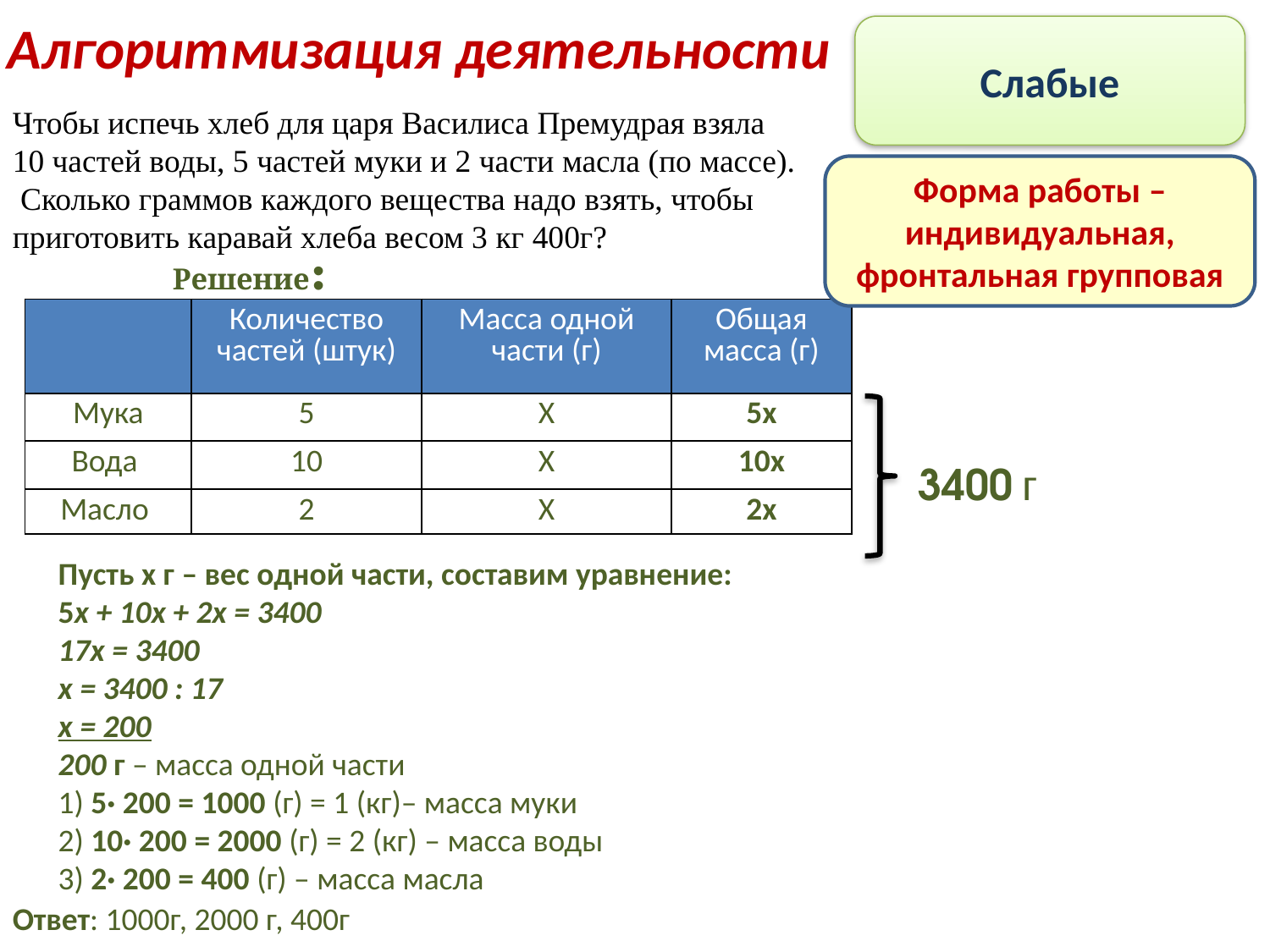

Алгоритмизация деятельности
Слабые
Чтобы испечь хлеб для царя Василиса Премудрая взяла 10 частей воды, 5 частей муки и 2 части масла (по массе).  Сколько граммов каждого вещества надо взять, чтобы приготовить каравай хлеба весом 3 кг 400г?
Форма работы – индивидуальная, фронтальная групповая
Решение:
|  | Количество частей (штук) | Масса одной части (г) | Общая масса (г) |
| --- | --- | --- | --- |
| Мука | 5 | Х | 5х |
| Вода | 10 | Х | 10х |
| Масло | 2 | Х | 2х |

3400 г
Пусть х г – вес одной части, составим уравнение:
5х + 10х + 2х = 3400
17х = 3400
х = 3400 : 17
х = 200
200 г – масса одной части
1) 5· 200 = 1000 (г) = 1 (кг)– масса муки
2) 10· 200 = 2000 (г) = 2 (кг) – масса воды
3) 2· 200 = 400 (г) – масса масла
Ответ: 1000г, 2000 г, 400г